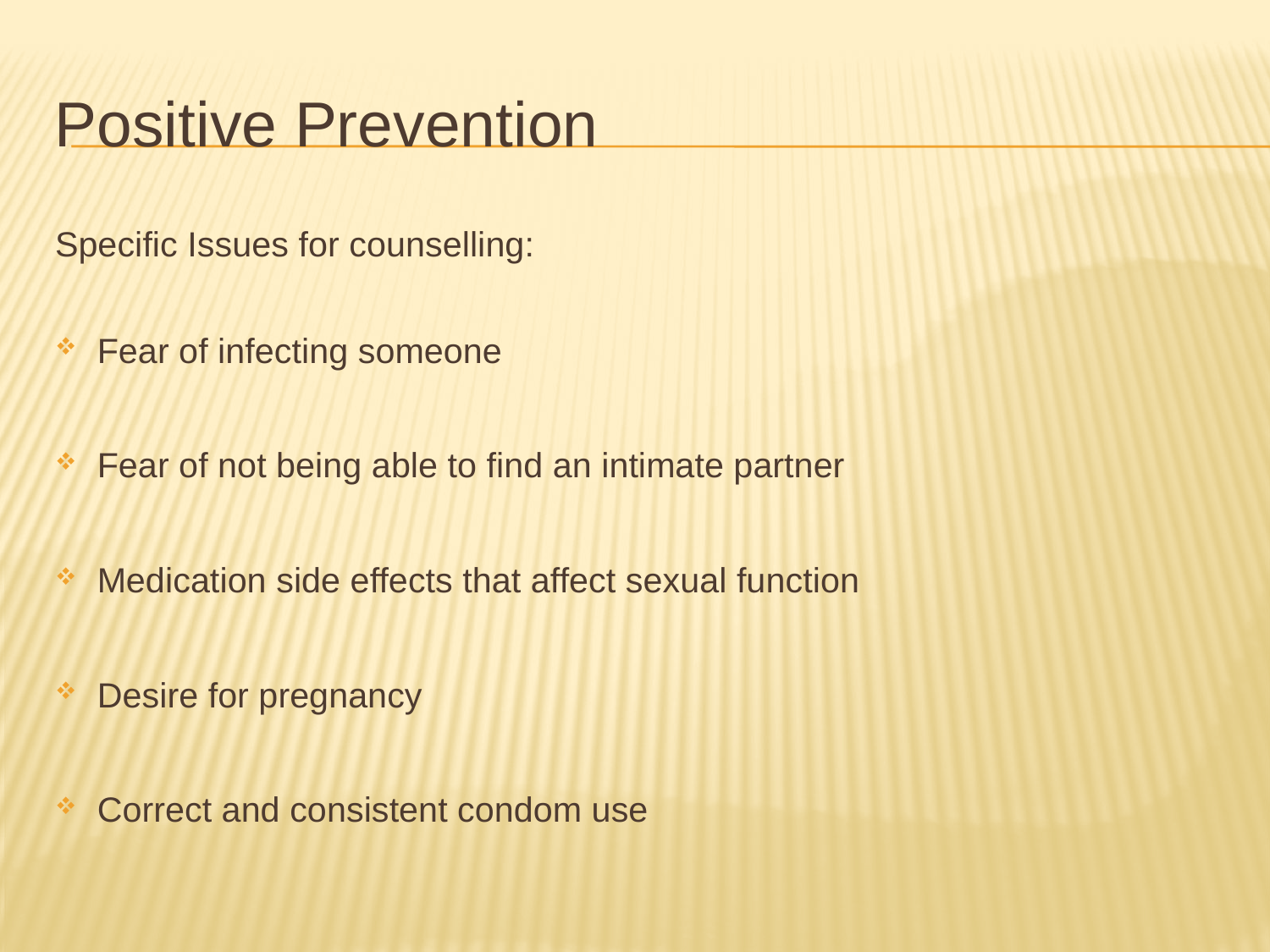

# Positive Prevention
Specific Issues for counselling:

Fear of infecting someone

Fear of not being able to find an intimate partner

Medication side effects that affect sexual function

Desire for pregnancy

Correct and consistent condom use